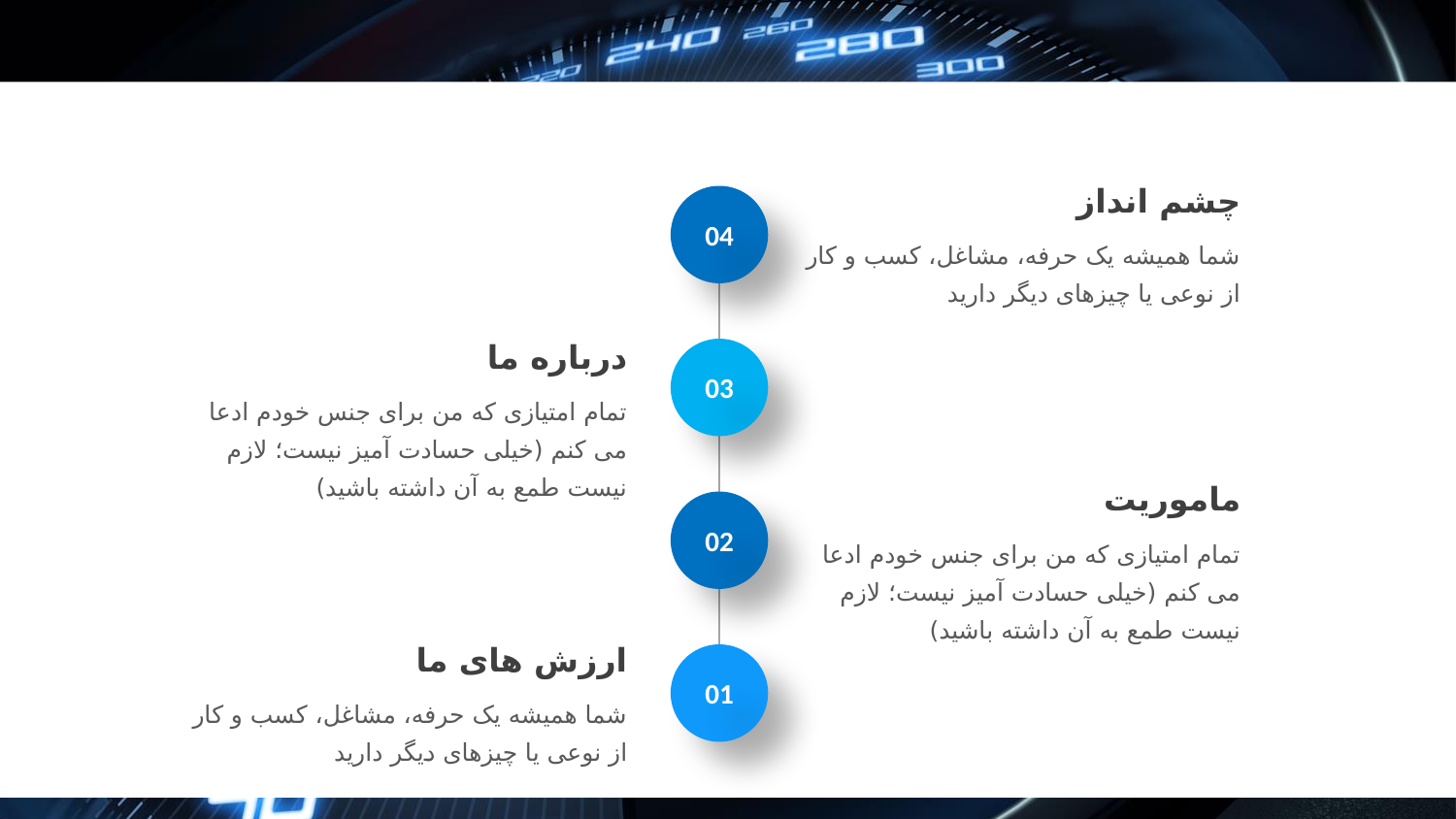

#
چشم انداز

04
شما همیشه یک حرفه، مشاغل، کسب و کار از نوعی یا چیزهای دیگر دارید
درباره ما

03
تمام امتیازی که من برای جنس خودم ادعا می کنم (خیلی حسادت آمیز نیست؛ لازم نیست طمع به آن داشته باشید)
ماموریت

02
تمام امتیازی که من برای جنس خودم ادعا می کنم (خیلی حسادت آمیز نیست؛ لازم نیست طمع به آن داشته باشید)
ارزش های ما

01
شما همیشه یک حرفه، مشاغل، کسب و کار از نوعی یا چیزهای دیگر دارید